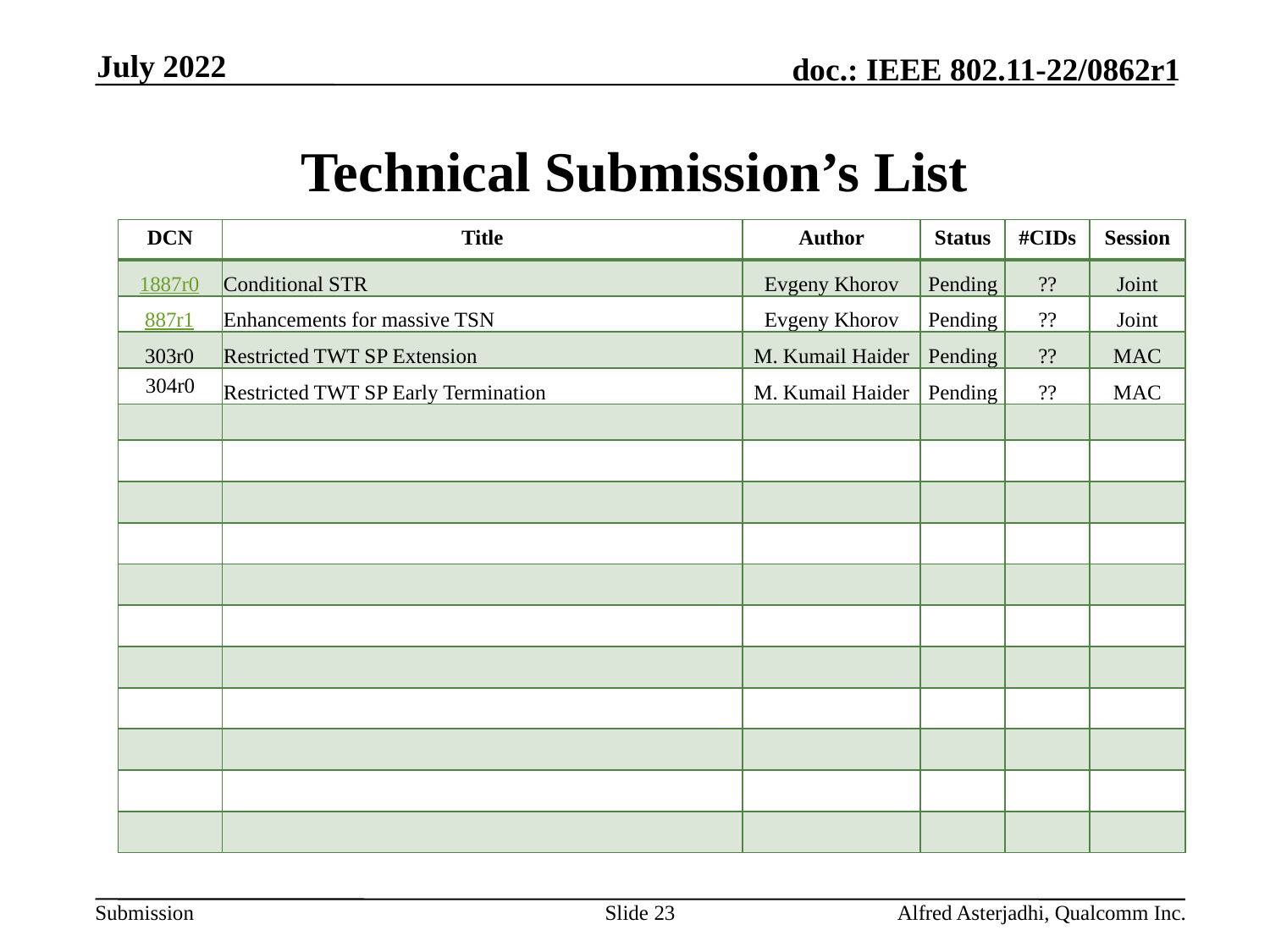

July 2022
# Technical Submission’s List
| DCN | Title | Author | Status | #CIDs | Session |
| --- | --- | --- | --- | --- | --- |
| 1887r0 | Conditional STR | Evgeny Khorov | Pending | ?? | Joint |
| 887r1 | Enhancements for massive TSN | Evgeny Khorov | Pending | ?? | Joint |
| 303r0 | Restricted TWT SP Extension | M. Kumail Haider | Pending | ?? | MAC |
| 304r0 | Restricted TWT SP Early Termination | M. Kumail Haider | Pending | ?? | MAC |
|  |  |  |  |  |  |
|  |  |  |  |  |  |
|  |  |  |  |  |  |
|  |  |  |  |  |  |
|  |  |  |  |  |  |
|  |  |  |  |  |  |
|  |  |  |  |  |  |
|  |  |  |  |  |  |
|  |  |  |  |  |  |
|  |  |  |  |  |  |
|  |  |  |  |  |  |
Slide 23
Alfred Asterjadhi, Qualcomm Inc.